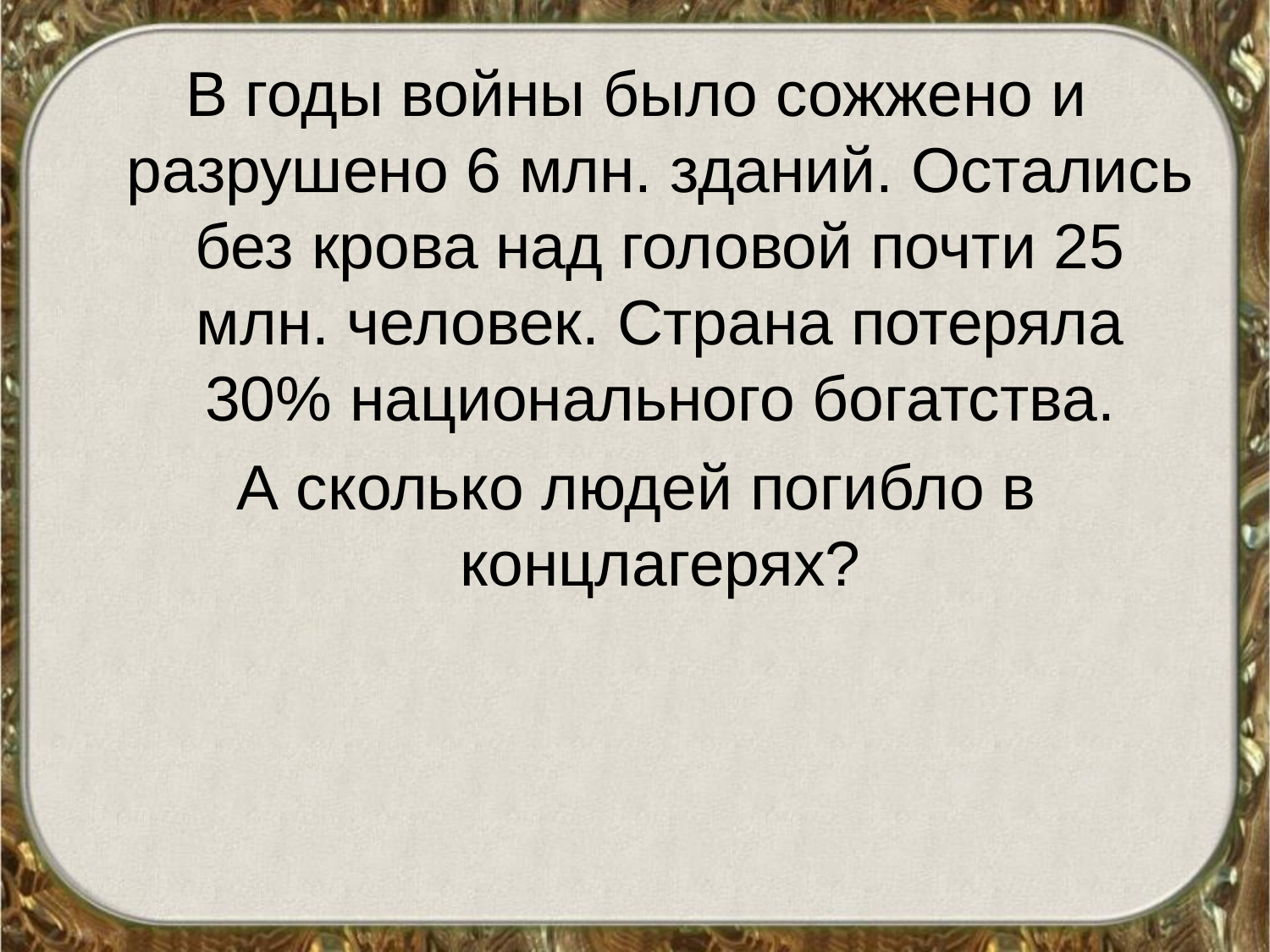

В годы войны было сожжено и разрушено 6 млн. зданий. Остались без крова над головой почти 25 млн. человек. Страна потеряла 30% национального богатства.
А сколько людей погибло в концлагерях?